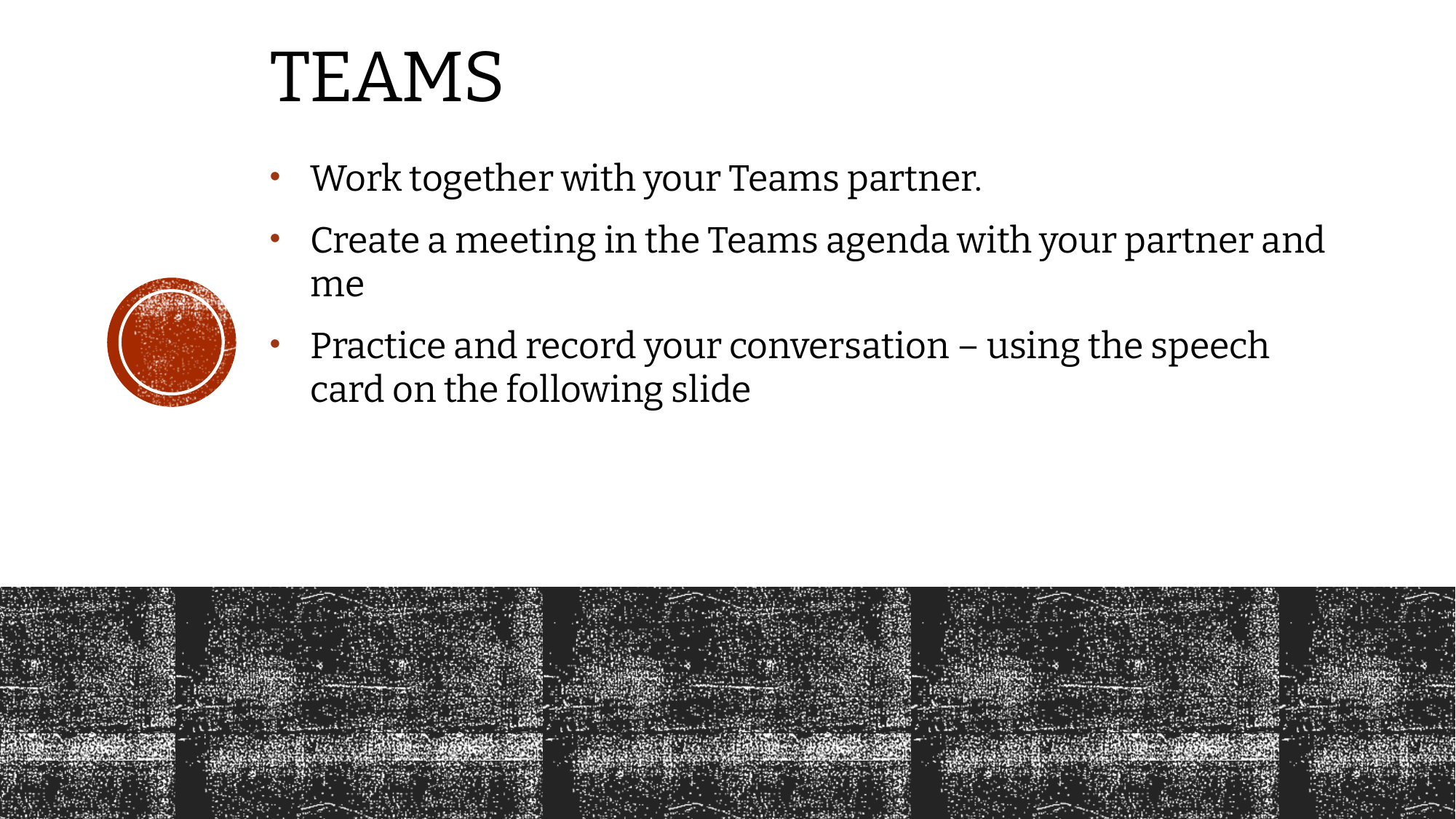

# Teams
Work together with your Teams partner.
Create a meeting in the Teams agenda with your partner and me
Practice and record your conversation – using the speech card on the following slide